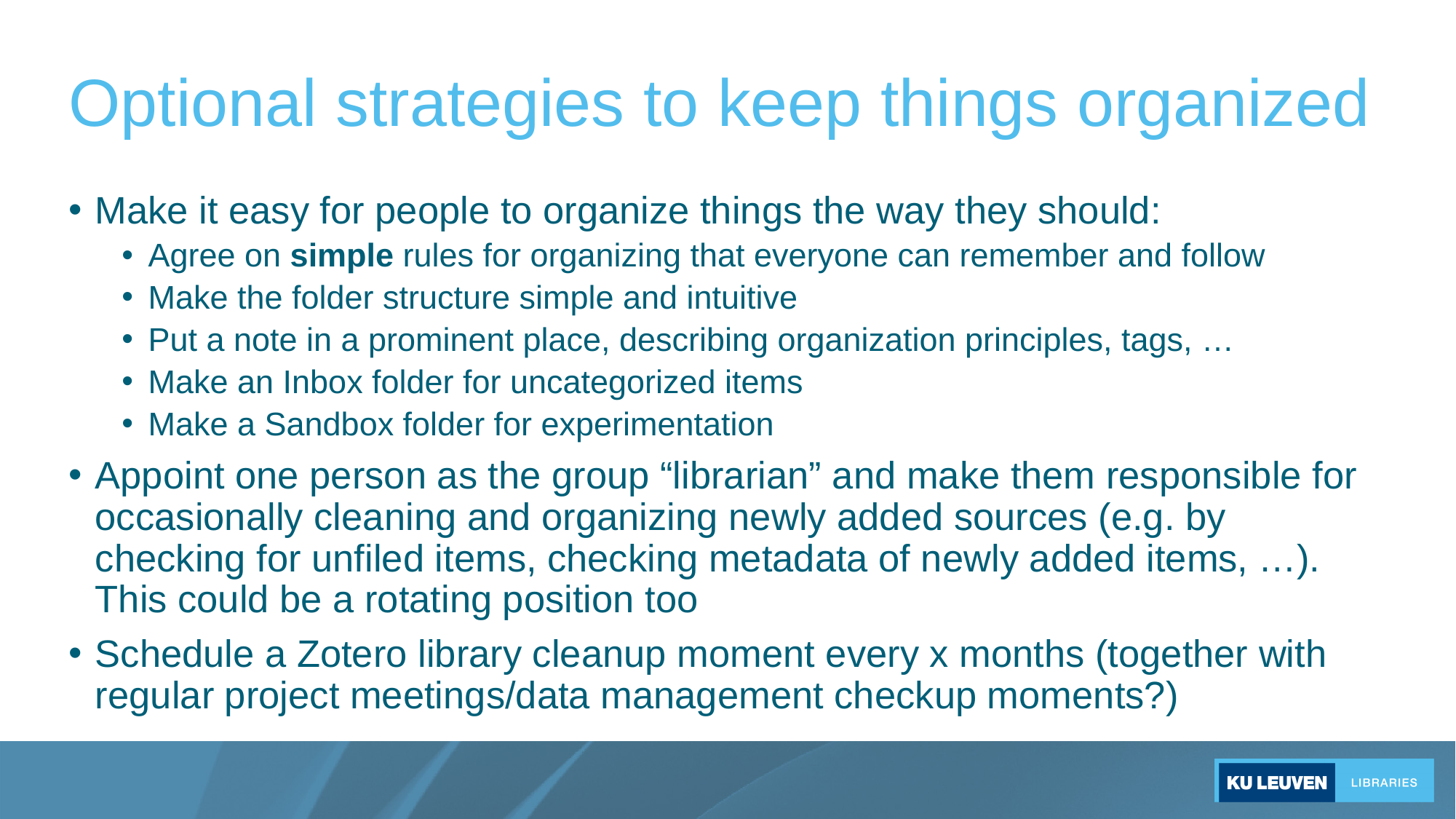

# Optional strategies to keep things organized
Make it easy for people to organize things the way they should:
Agree on simple rules for organizing that everyone can remember and follow
Make the folder structure simple and intuitive
Put a note in a prominent place, describing organization principles, tags, …
Make an Inbox folder for uncategorized items
Make a Sandbox folder for experimentation
Appoint one person as the group “librarian” and make them responsible for occasionally cleaning and organizing newly added sources (e.g. by checking for unfiled items, checking metadata of newly added items, …). This could be a rotating position too
Schedule a Zotero library cleanup moment every x months (together with regular project meetings/data management checkup moments?)